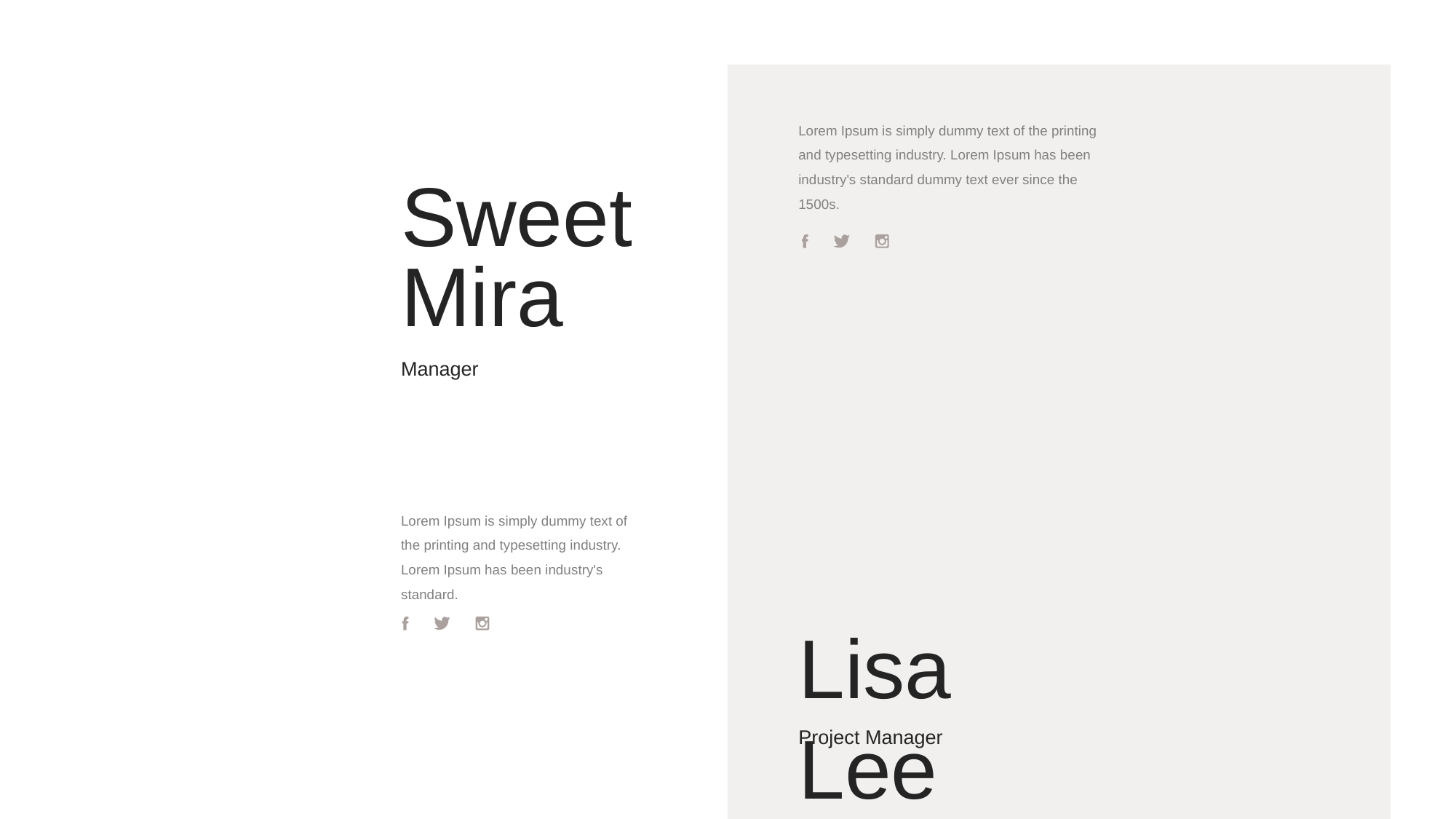

Lorem Ipsum is simply dummy text of the printing and typesetting industry. Lorem Ipsum has been industry's standard dummy text ever since the 1500s.
Sweet
Mira

Manager
Lorem Ipsum is simply dummy text of the printing and typesetting industry. Lorem Ipsum has been industry's standard.
Lisa Lee

Project Manager